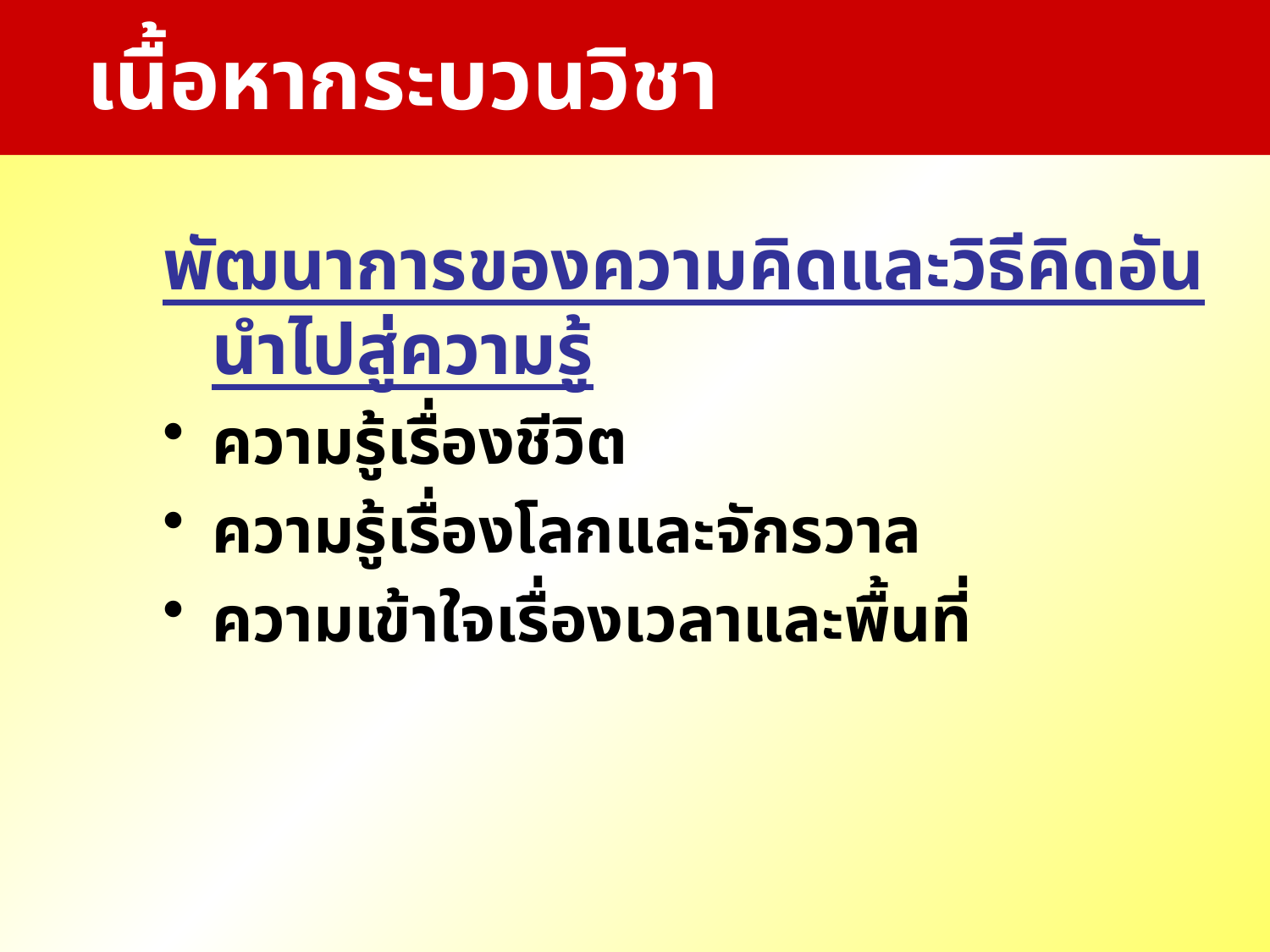

เนื้อหากระบวนวิชา

พัฒนาการของความคิดและวิธีคิดอันนำไปสู่ความรู้
ความรู้เรื่องชีวิต
ความรู้เรื่องโลกและจักรวาล
ความเข้าใจเรื่องเวลาและพื้นที่